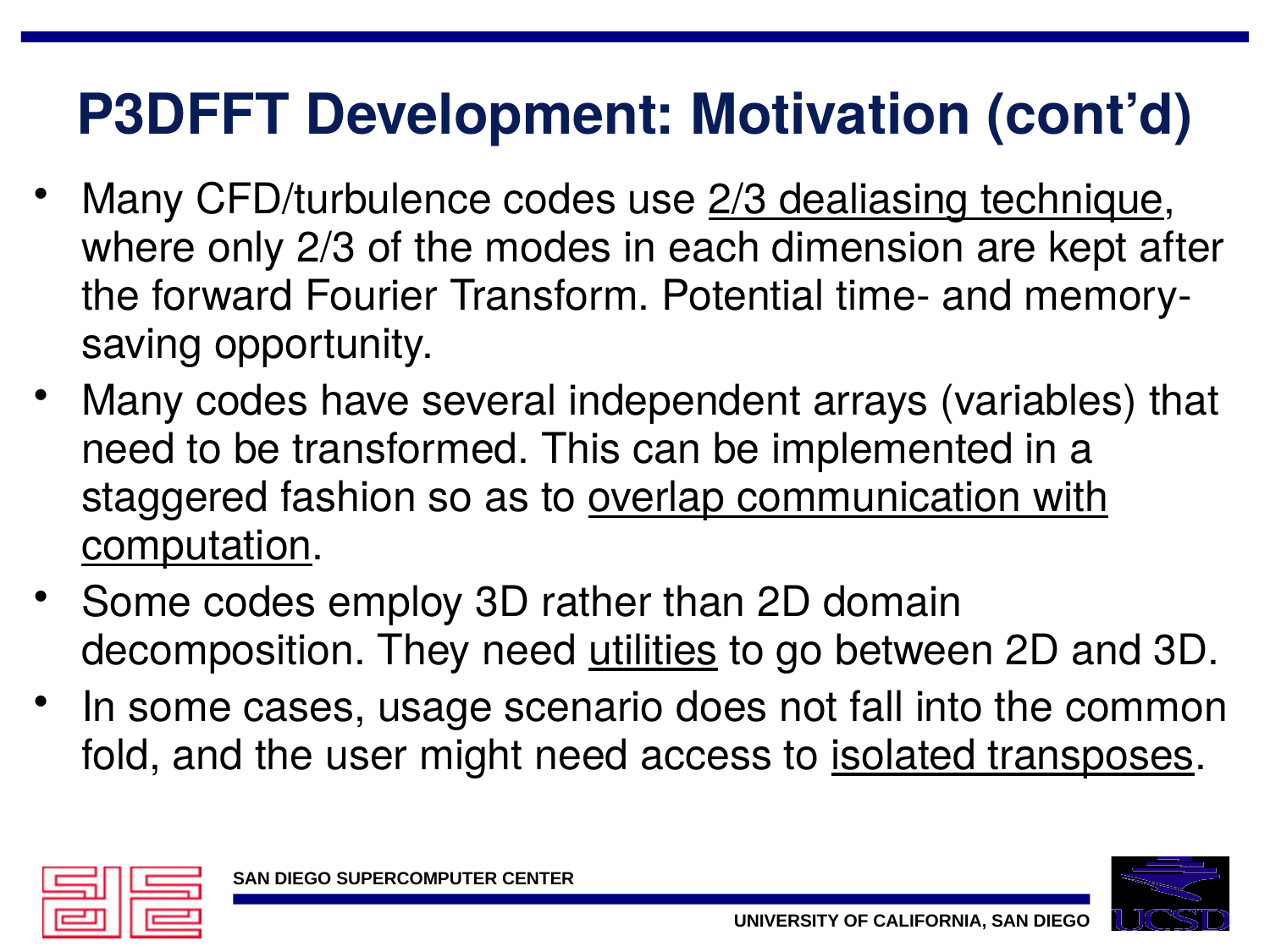

# P3DFFT Development: Motivation (cont’d)
Many CFD/turbulence codes use 2/3 dealiasing technique, where only 2/3 of the modes in each dimension are kept after the forward Fourier Transform. Potential time- and memory-saving opportunity.
Many codes have several independent arrays (variables) that need to be transformed. This can be implemented in a staggered fashion so as to overlap communication with computation.
Some codes employ 3D rather than 2D domain decomposition. They need utilities to go between 2D and 3D.
In some cases, usage scenario does not fall into the common fold, and the user might need access to isolated transposes.